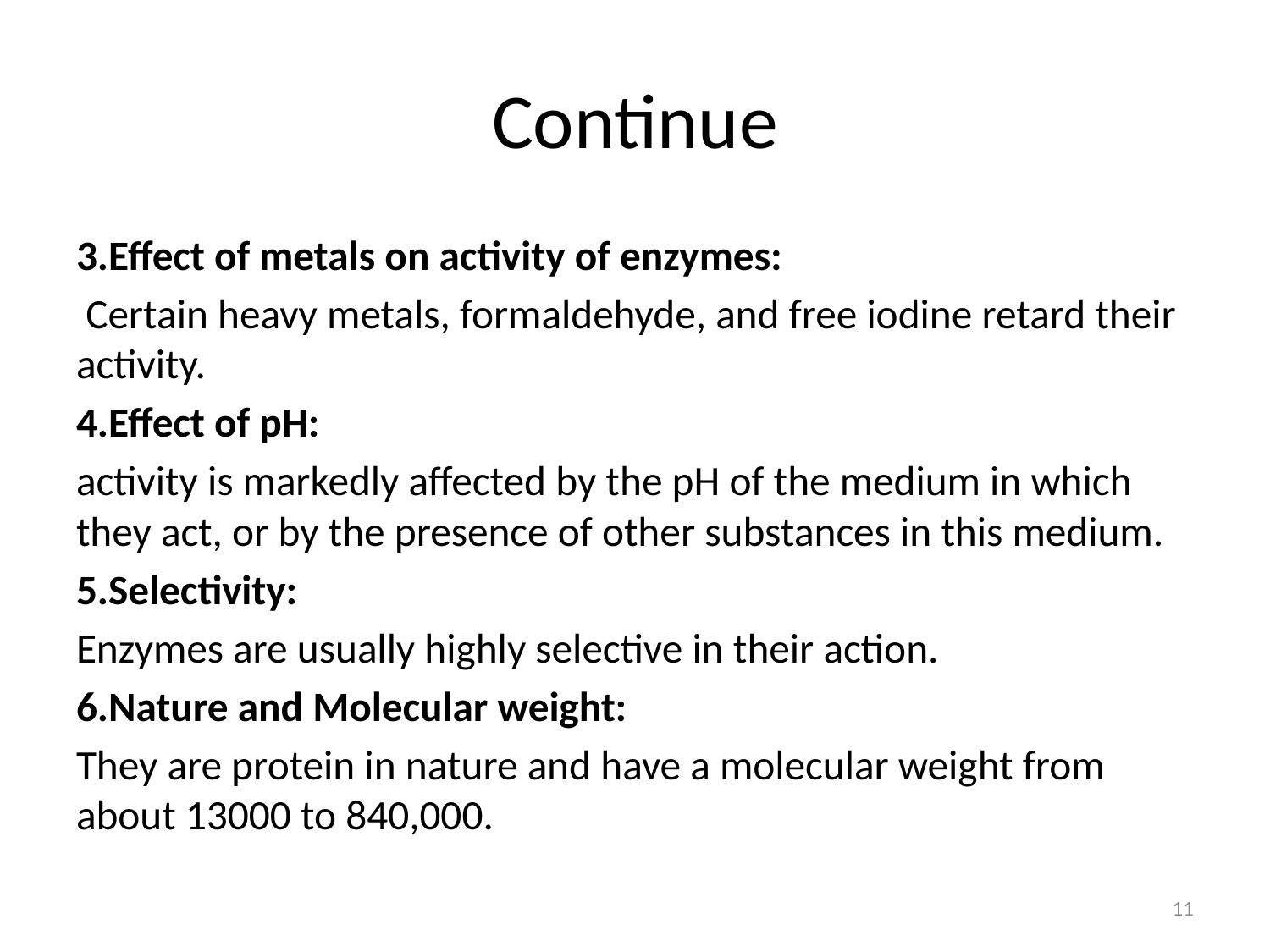

# Continue
3.Effect of metals on activity of enzymes:
 Certain heavy metals, formaldehyde, and free iodine retard their activity.
4.Effect of pH:
activity is markedly affected by the pH of the medium in which they act, or by the presence of other substances in this medium.
5.Selectivity:
Enzymes are usually highly selective in their action.
6.Nature and Molecular weight:
They are protein in nature and have a molecular weight from about 13000 to 840,000.

11